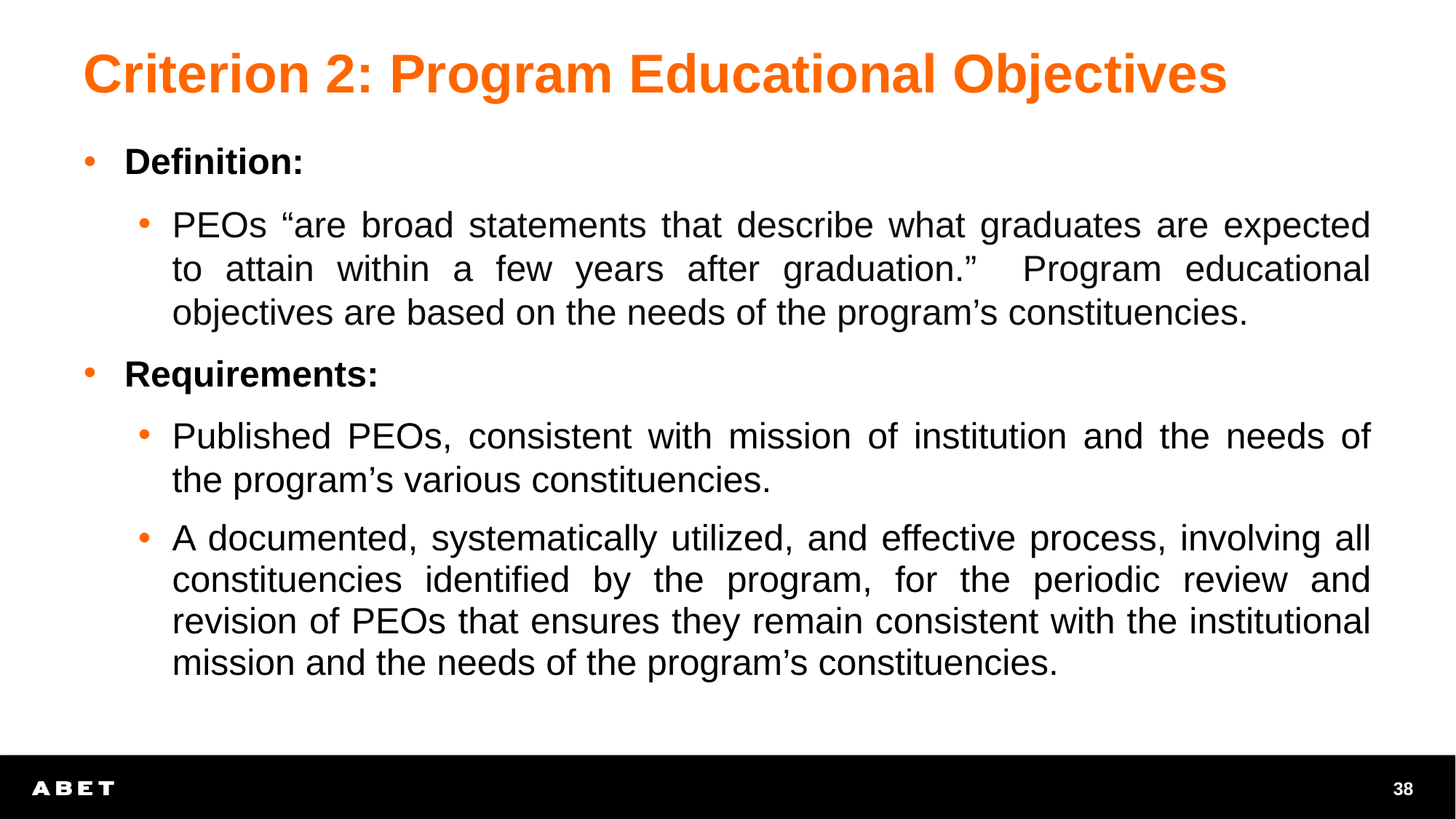

# Criterion 2: Program Educational Objectives
Definition:
PEOs “are broad statements that describe what graduates are expected to attain within a few years after graduation.”  Program educational objectives are based on the needs of the program’s constituencies.
Requirements:
Published PEOs, consistent with mission of institution and the needs of the program’s various constituencies.
A documented, systematically utilized, and effective process, involving all constituencies identified by the program, for the periodic review and revision of PEOs that ensures they remain consistent with the institutional mission and the needs of the program’s constituencies.